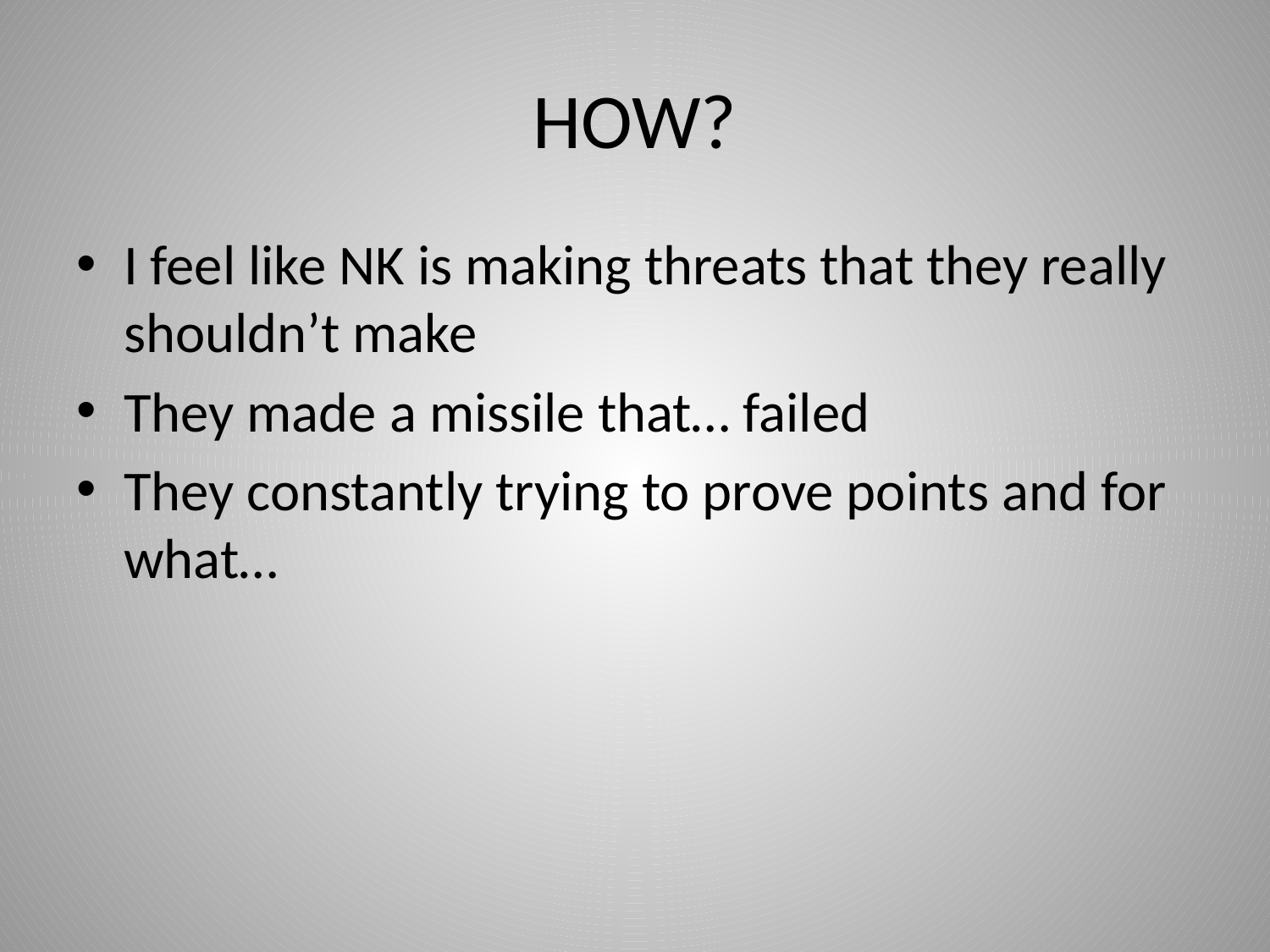

# HOW?
I feel like NK is making threats that they really shouldn’t make
They made a missile that… failed
They constantly trying to prove points and for what…